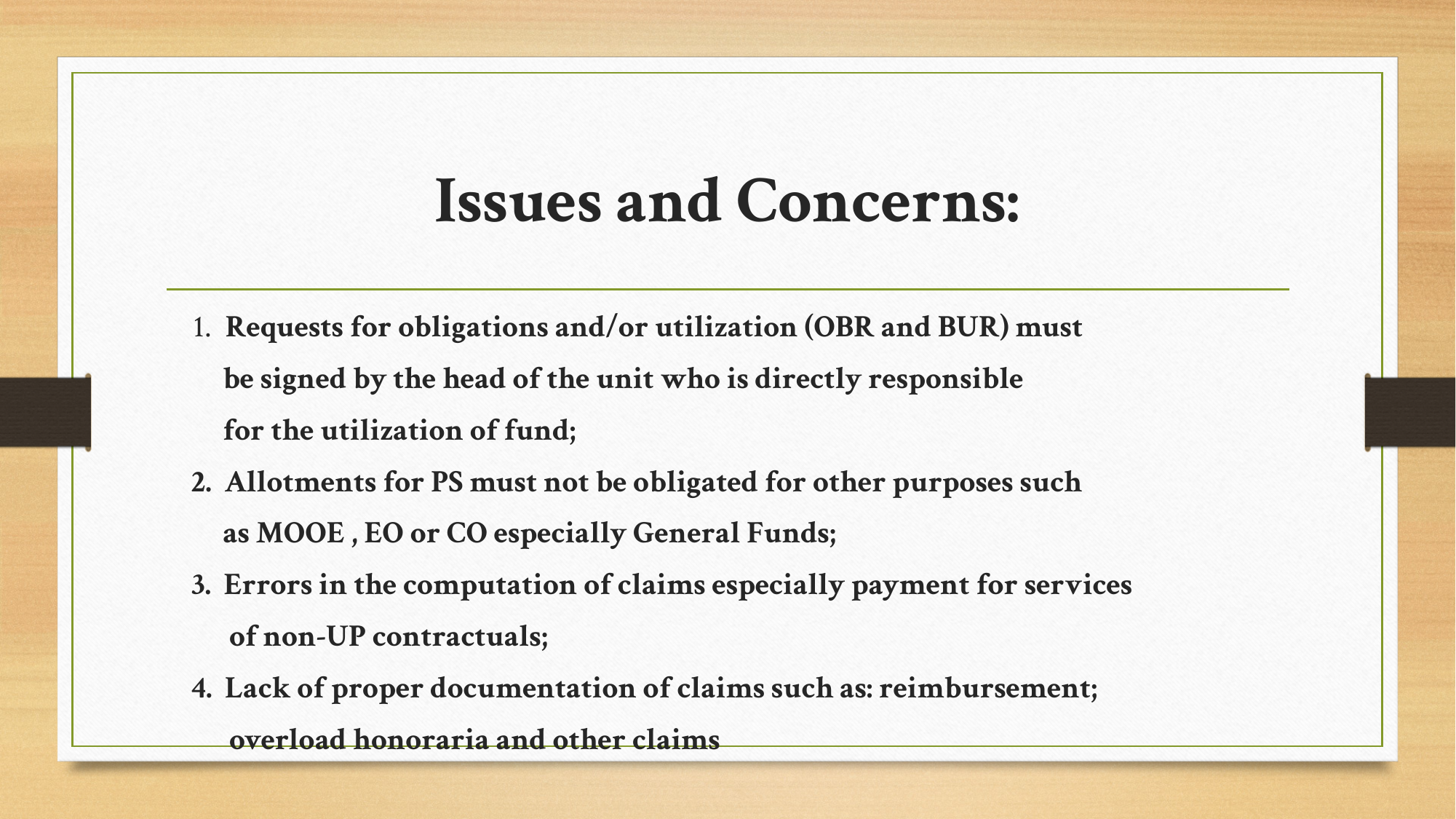

# Issues and Concerns:
    1.  Requests for obligations and/or utilization (OBR and BUR) must
         be signed by the head of the unit who is directly responsible
         for the utilization of fund;
    2.  Allotments for PS must not be obligated for other purposes such
         as MOOE , EO or CO especially General Funds;
    3.  Errors in the computation of claims especially payment for services
          of non-UP contractuals;
    4.  Lack of proper documentation of claims such as: reimbursement;
          overload honoraria and other claims